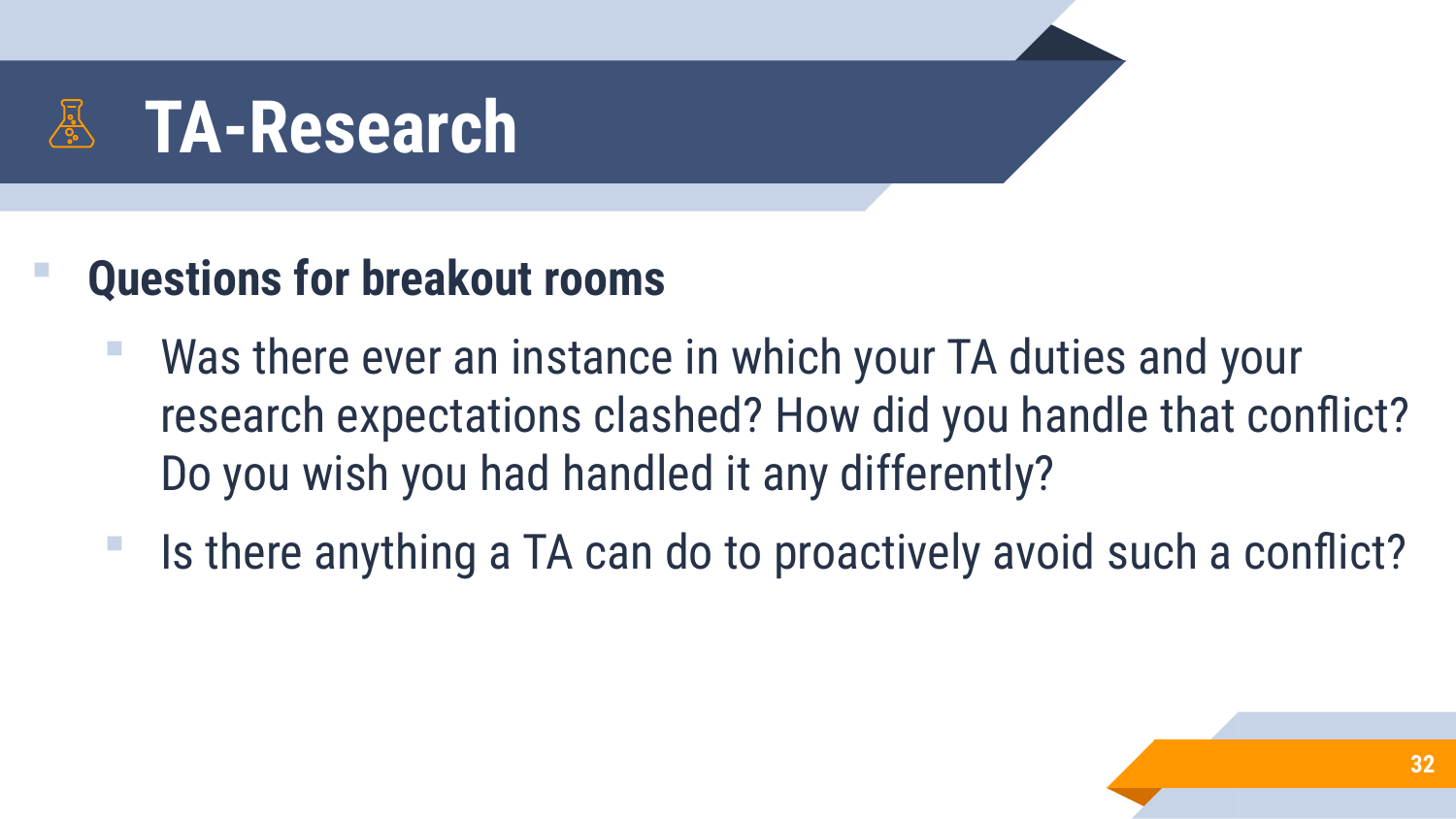

# TA-Research

Questions for breakout rooms
Was there ever an instance in which your TA duties and your research expectations clashed? How did you handle that conflict? Do you wish you had handled it any differently?
Is there anything a TA can do to proactively avoid such a conflict?

32